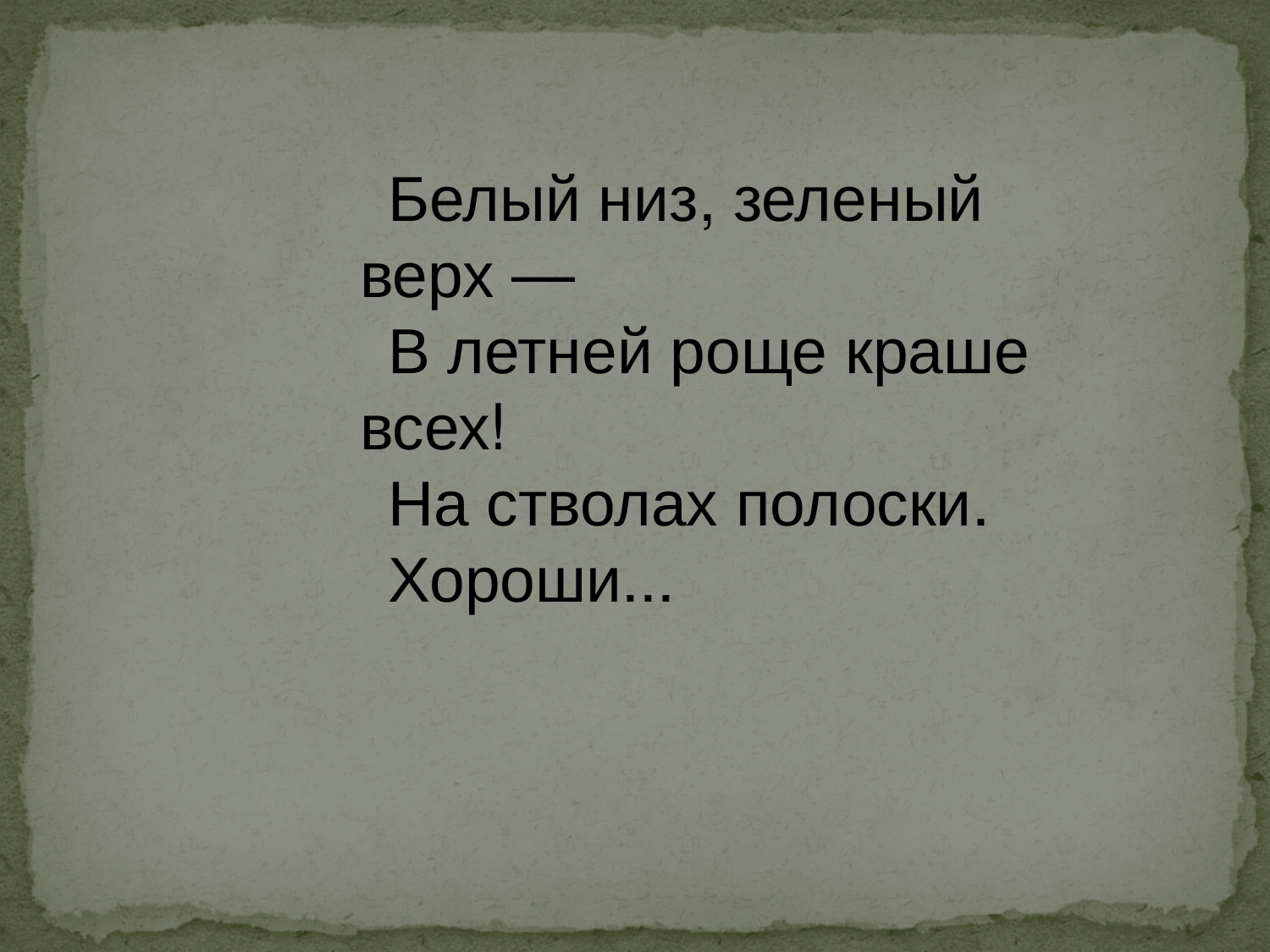

Белый низ, зеленый     верх —
В летней роще краше всех!
На стволах полоски.
Хороши...